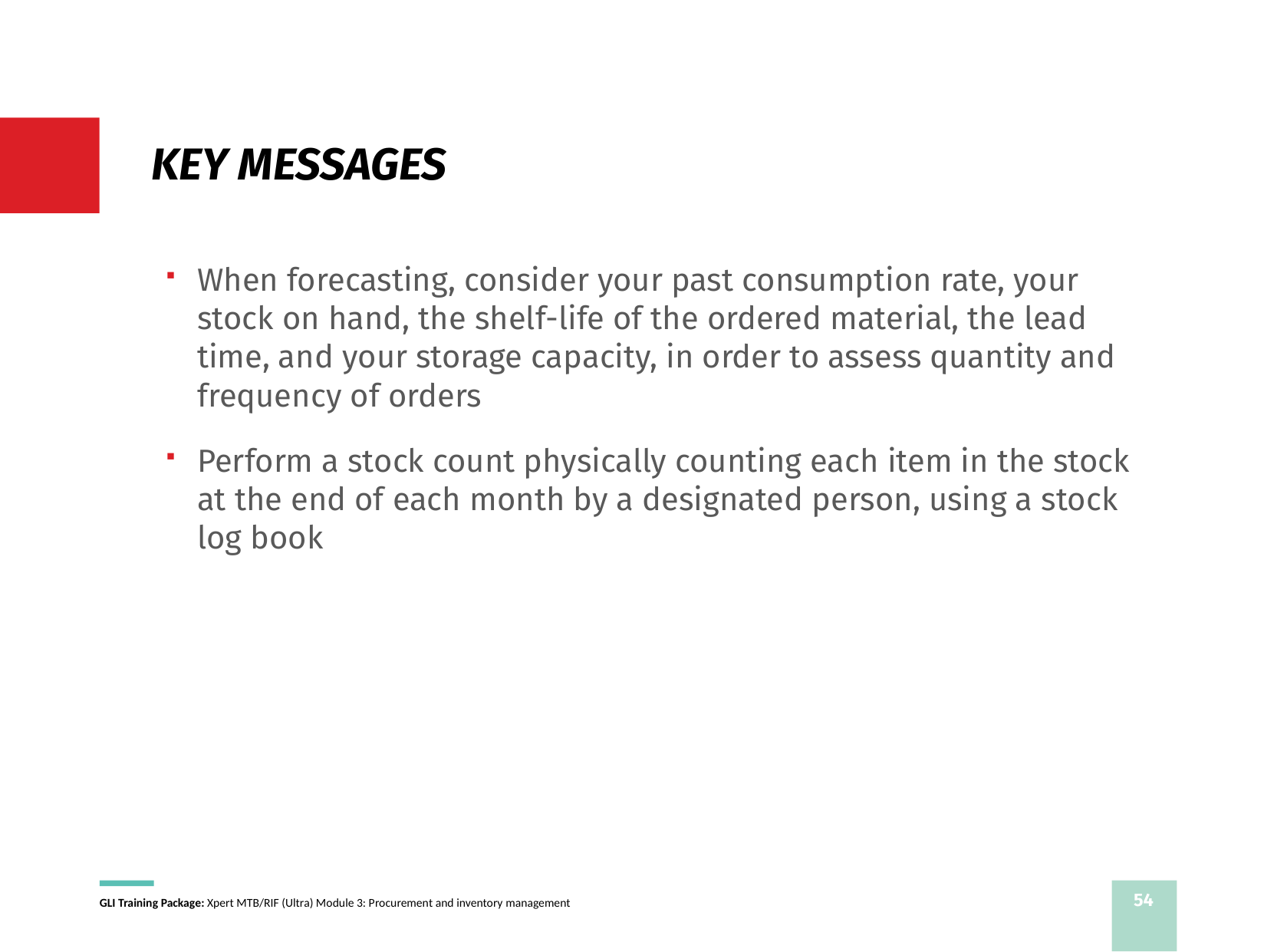

# KEY MESSAGES

When forecasting, consider your past consumption rate, your stock on hand, the shelf-life of the ordered material, the lead time, and your storage capacity, in order to assess quantity and frequency of orders
Perform a stock count physically counting each item in the stock at the end of each month by a designated person, using a stock log book